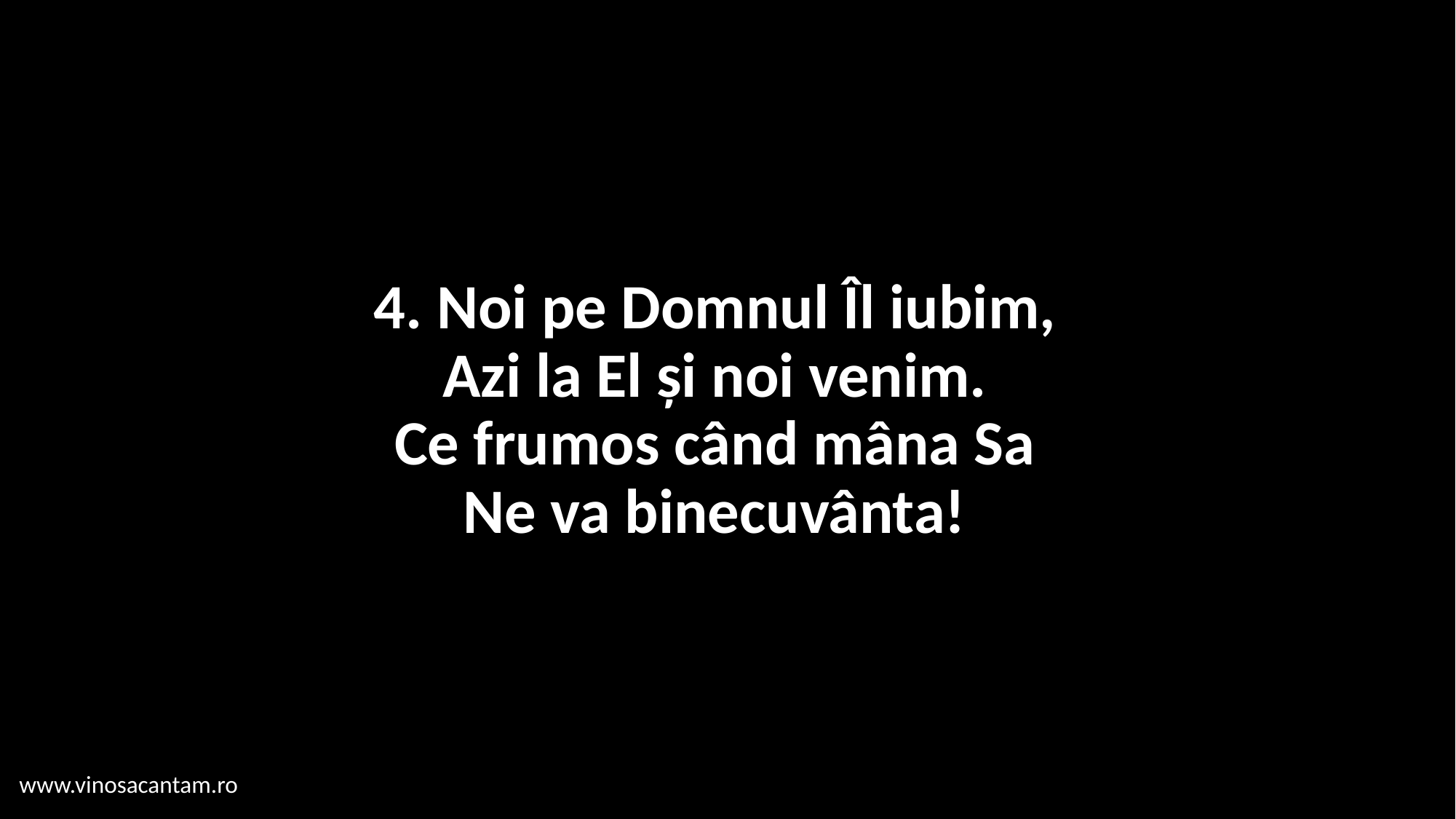

# 4. Noi pe Domnul Îl iubim, Azi la El și noi venim. Ce frumos când mâna Sa Ne va binecuvânta!
www.vinosacantam.ro